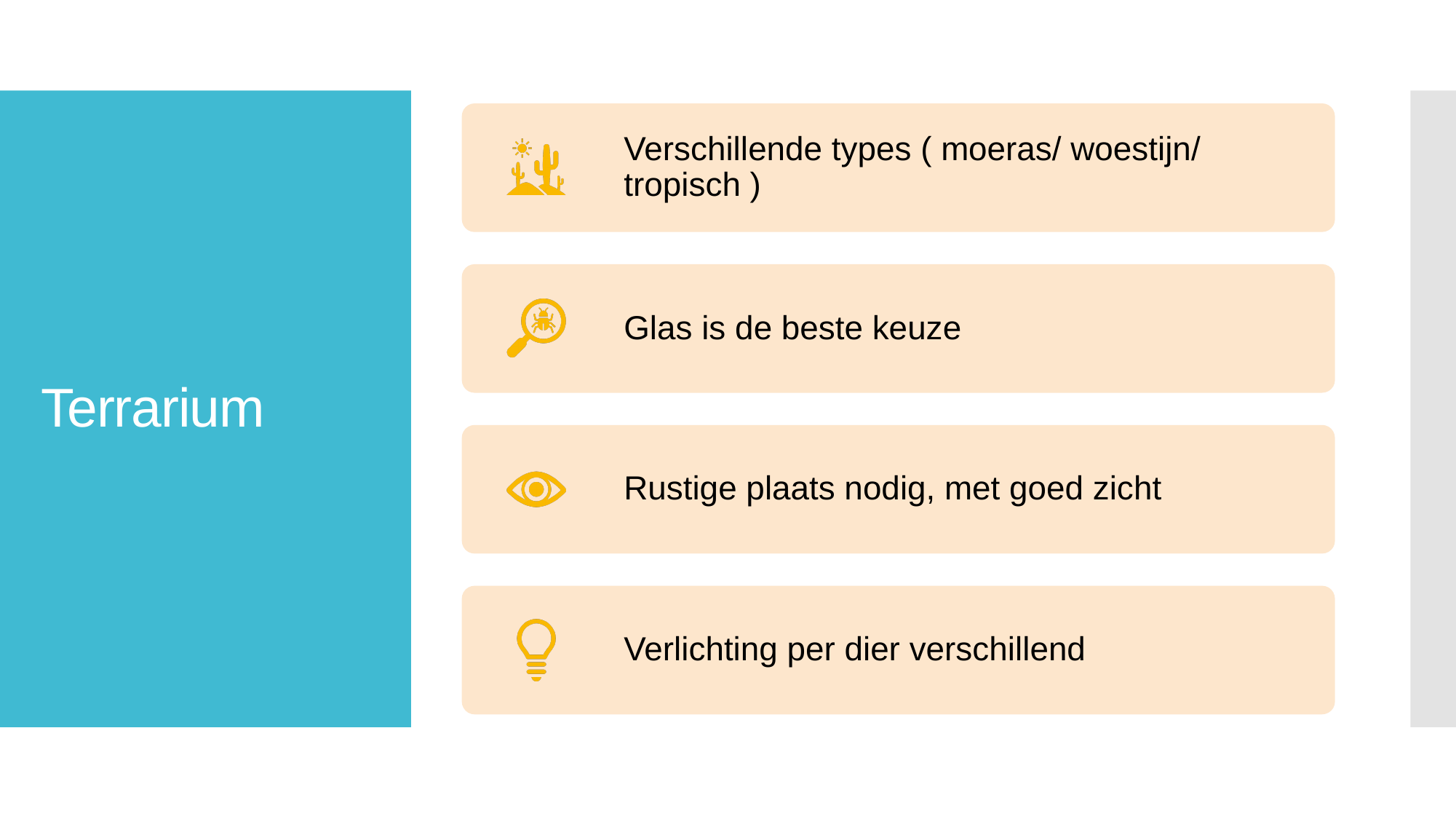

Verschillende types ( moeras/ woestijn/ tropisch )
Glas is de beste keuze
Rustige plaats nodig, met goed zicht
Verlichting per dier verschillend
# Terrarium